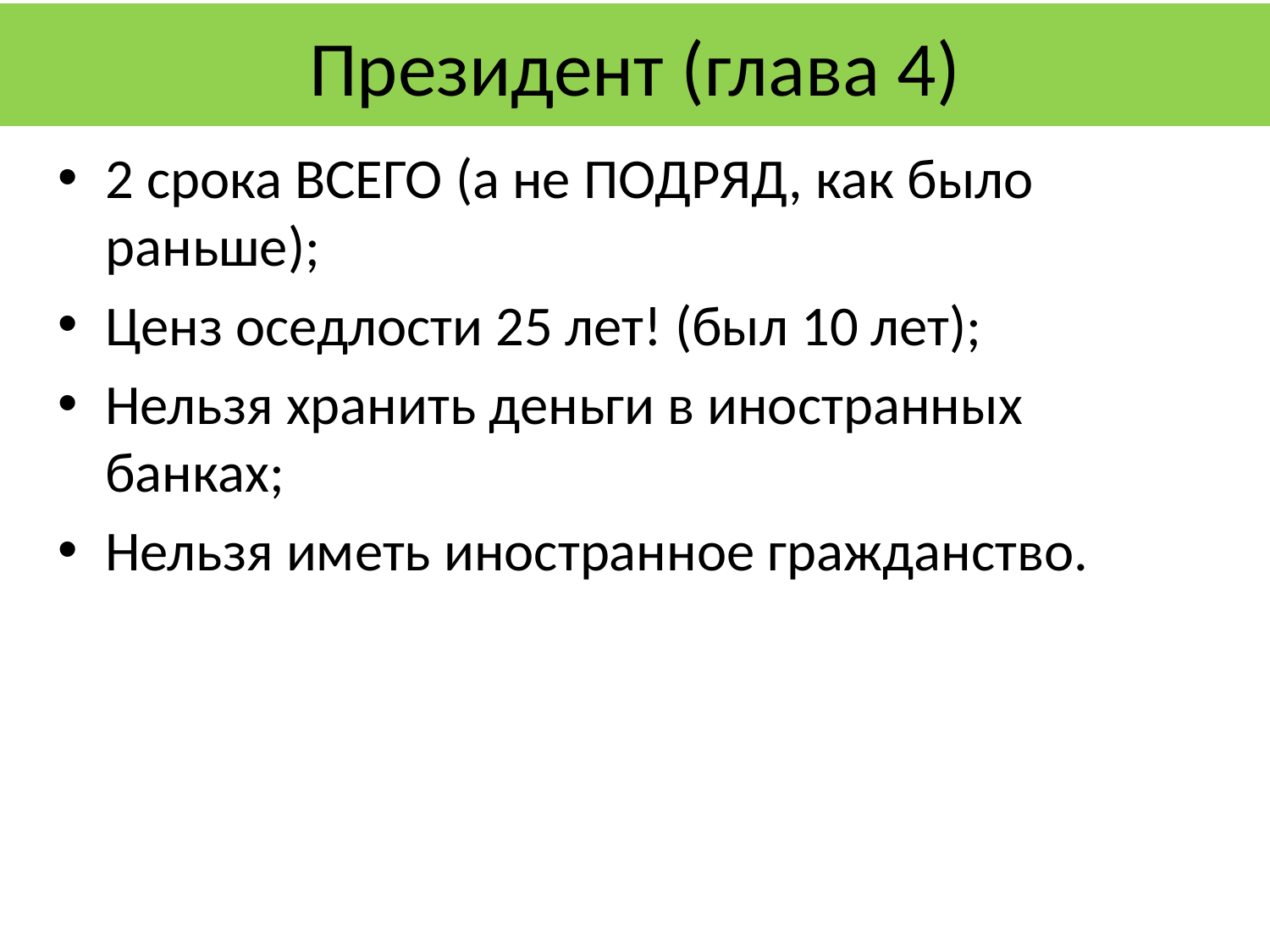

# Президент (глава 4)
2 срока ВСЕГО (а не ПОДРЯД, как было раньше);
Ценз оседлости 25 лет! (был 10 лет);
Нельзя хранить деньги в иностранных банках;
Нельзя иметь иностранное гражданство.